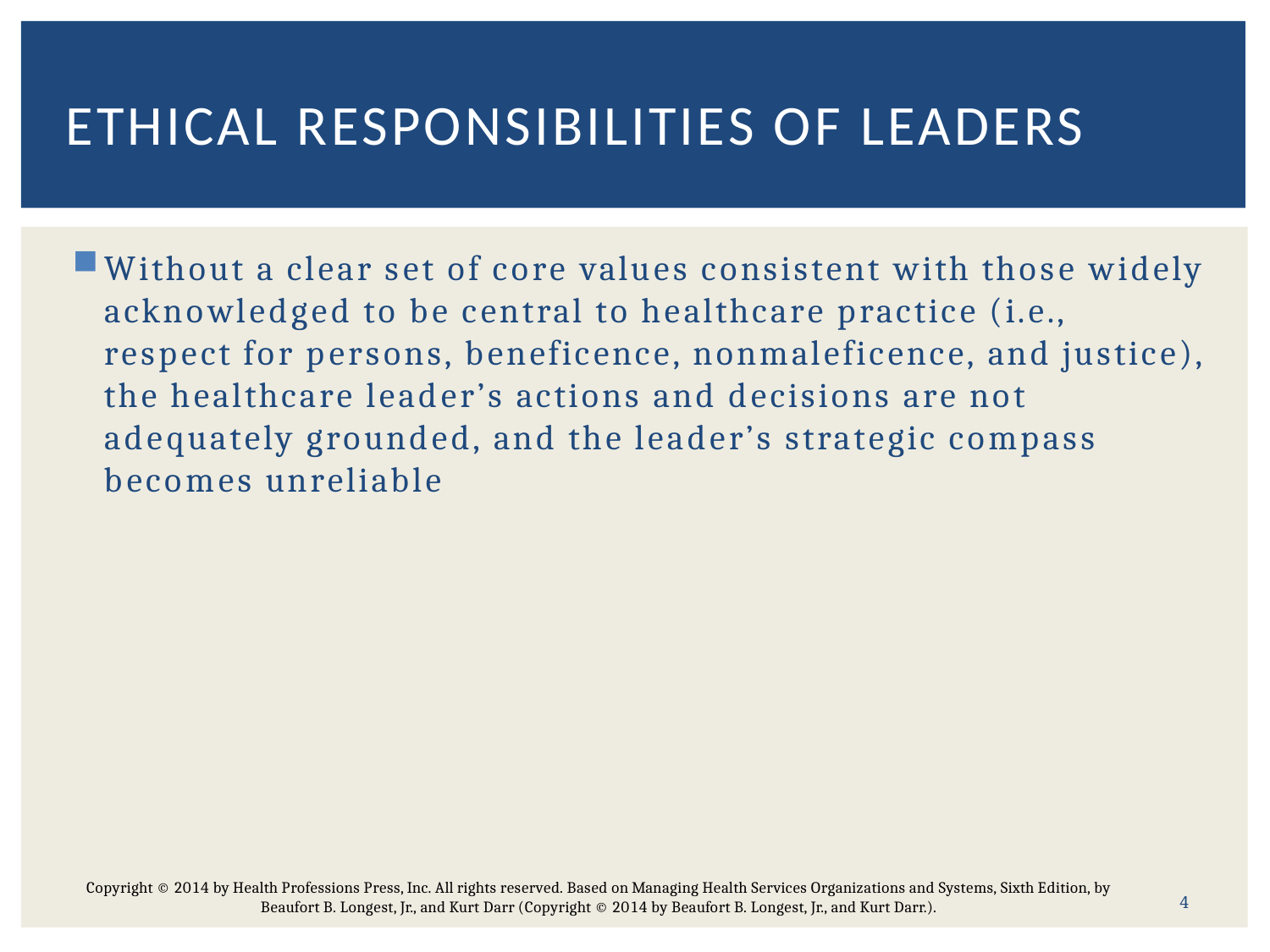

# Ethical responsibilities of leaders
Without a clear set of core values consistent with those widely acknowledged to be central to healthcare practice (i.e., respect for persons, beneficence, nonmaleficence, and justice), the healthcare leader’s actions and decisions are not adequately grounded, and the leader’s strategic compass becomes unreliable
4